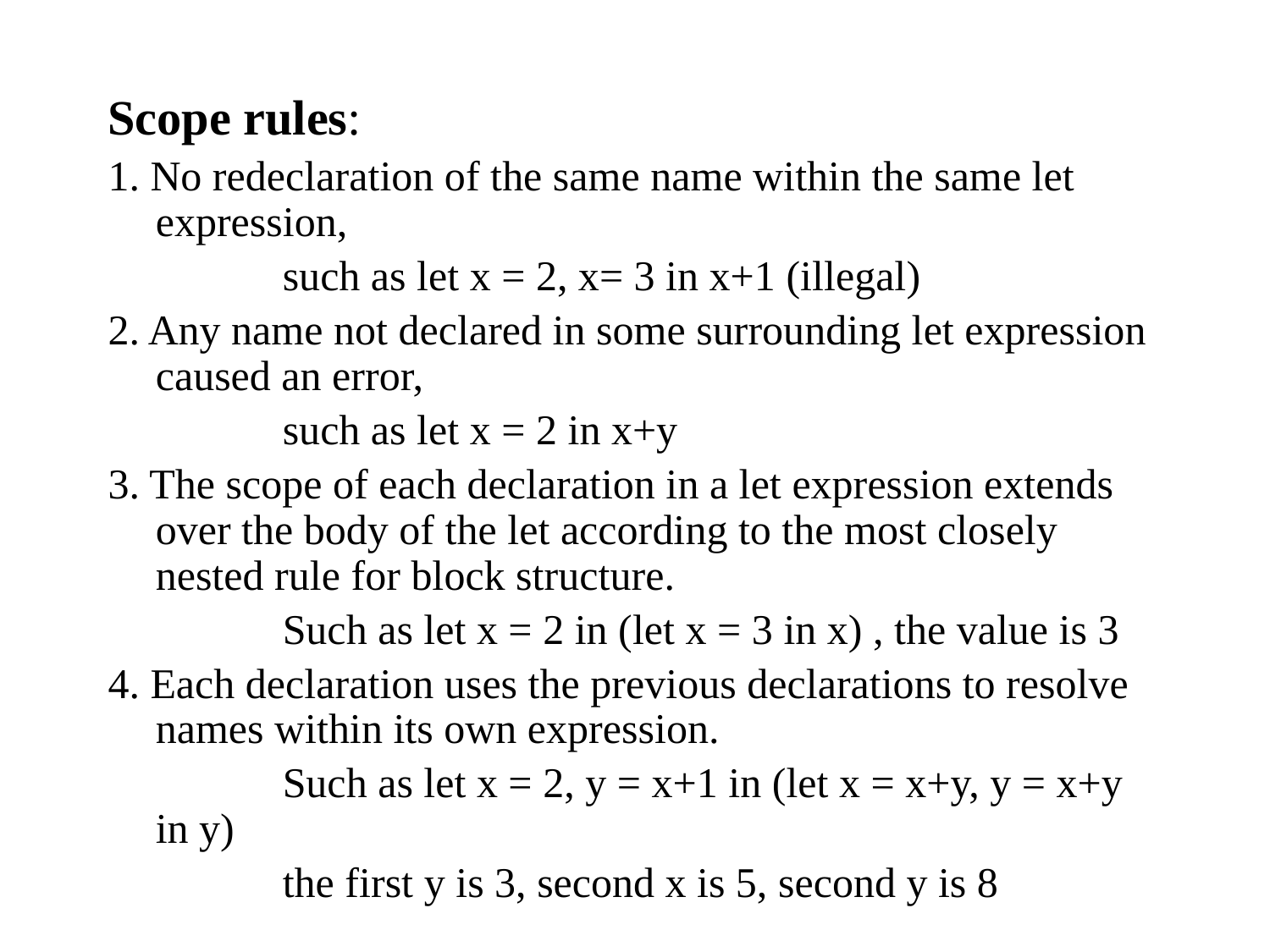

Scope rules:
1. No redeclaration of the same name within the same let expression,
		such as let x = 2, x= 3 in x+1 (illegal)
2. Any name not declared in some surrounding let expression caused an error,
		such as let x = 2 in x+y
3. The scope of each declaration in a let expression extends over the body of the let according to the most closely nested rule for block structure.
		Such as let x = 2 in (let x = 3 in x) , the value is 3
4. Each declaration uses the previous declarations to resolve names within its own expression.
		Such as let x = 2, y = x+1 in (let x = x+y, y = x+y in y)
		the first y is 3, second x is 5, second y is 8